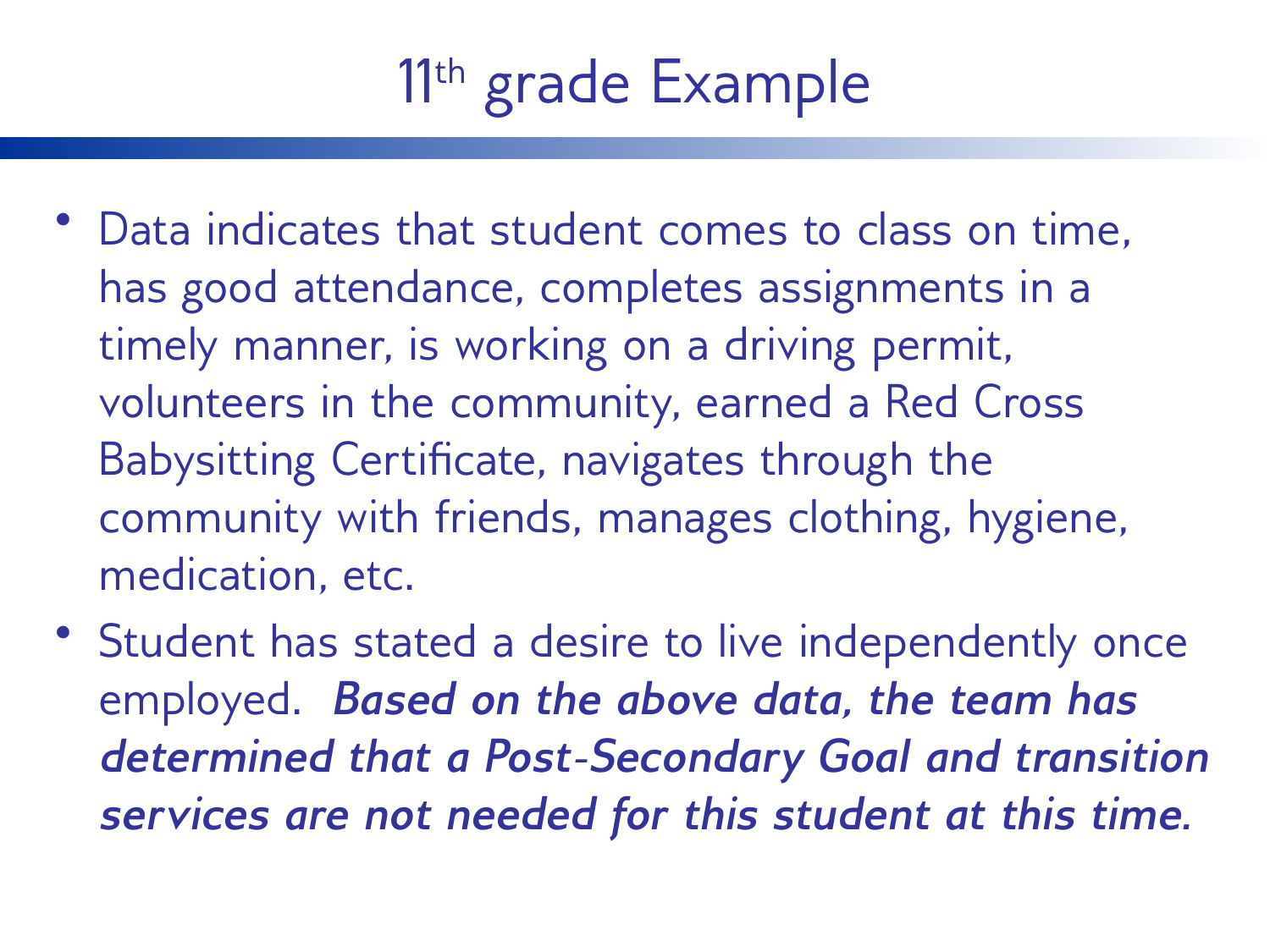

# 11th grade Example
Data indicates that student comes to class on time, has good attendance, completes assignments in a timely manner, is working on a driving permit, volunteers in the community, earned a Red Cross Babysitting Certificate, navigates through the community with friends, manages clothing, hygiene, medication, etc.
Student has stated a desire to live independently once employed.  Based on the above data, the team has determined that a Post-Secondary Goal and transition services are not needed for this student at this time.